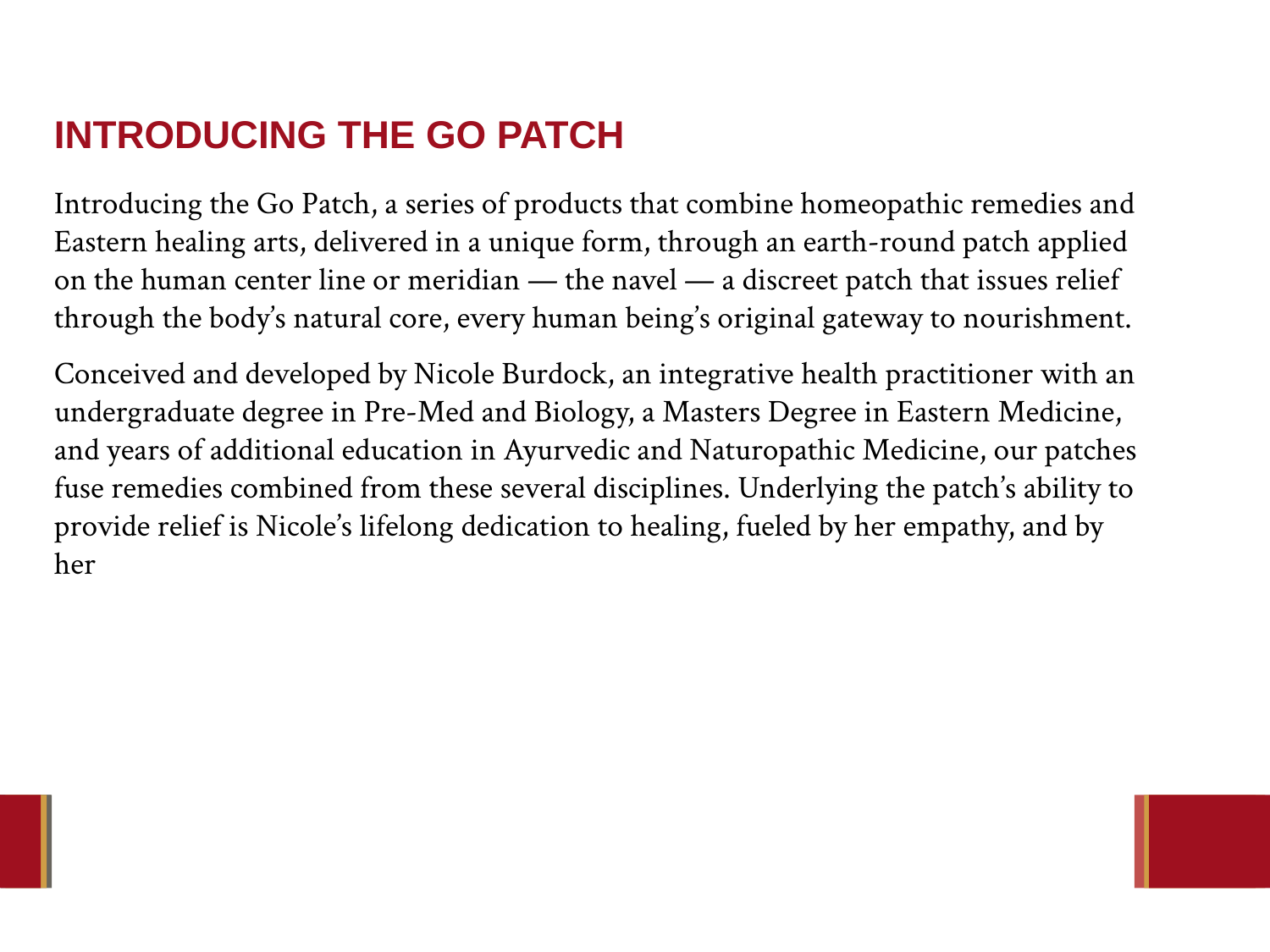

# Introducing the Go Patch
Introducing the Go Patch, a series of products that combine homeopathic remedies and Eastern healing arts, delivered in a unique form, through an earth-round patch applied on the human center line or meridian — the navel — a discreet patch that issues relief through the body’s natural core, every human being’s original gateway to nourishment.
Conceived and developed by Nicole Burdock, an integrative health practitioner with an undergraduate degree in Pre-Med and Biology, a Masters Degree in Eastern Medicine, and years of additional education in Ayurvedic and Naturopathic Medicine, our patches fuse remedies combined from these several disciplines. Underlying the patch’s ability to provide relief is Nicole’s lifelong dedication to healing, fueled by her empathy, and by her